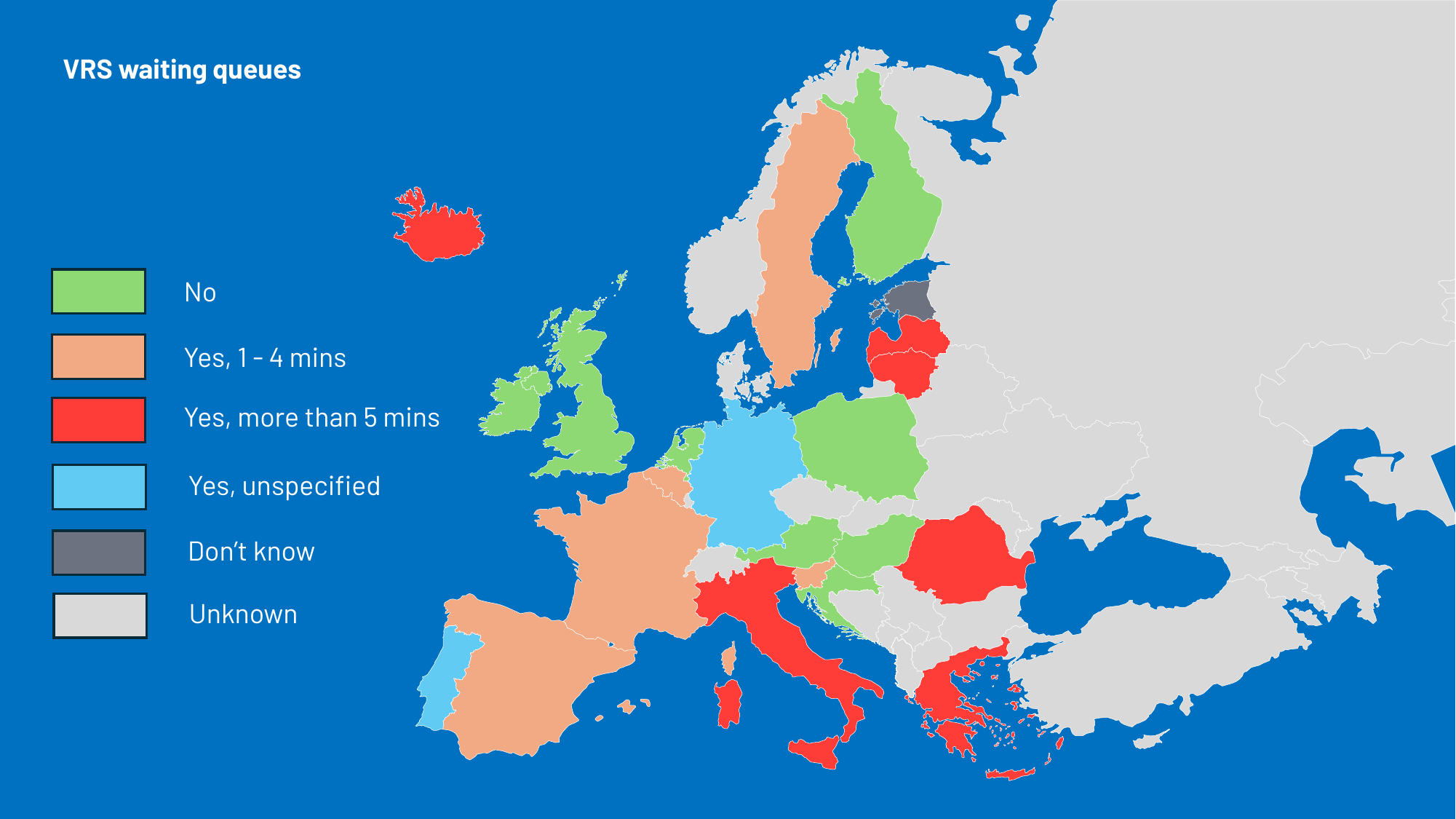

VRS waiting queues

No

Yes, 1 - 4 mins
Yes, more than 5 mins

Yes, unspecified

Don’t know

Unknown